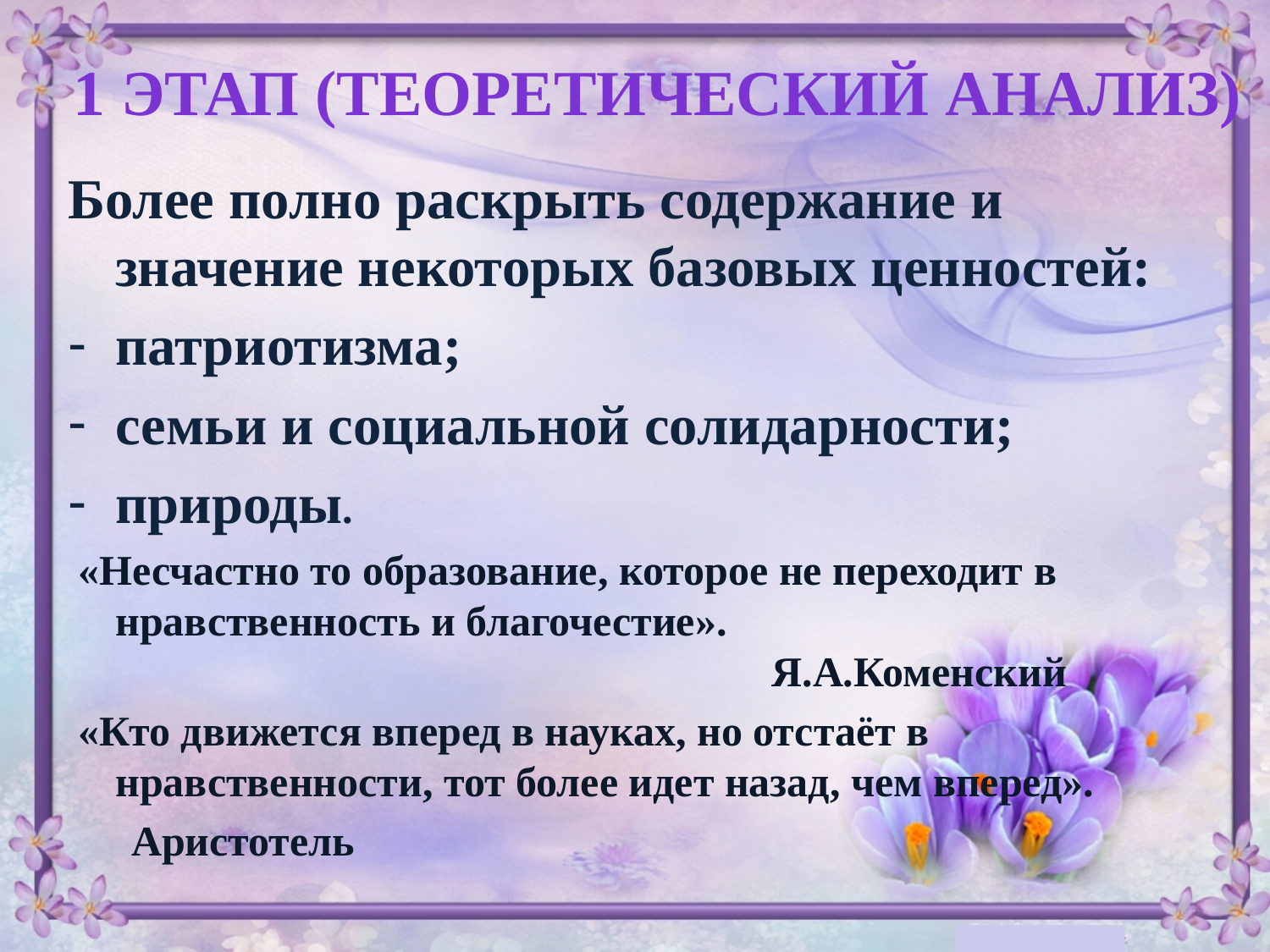

# 1 этап (теоретический анализ)
Более полно раскрыть содержание и значение некоторых базовых ценностей:
патриотизма;
семьи и социальной солидарности;
природы.
 «Несчастно то образование, которое не переходит в нравственность и благочестие».                                                                                                          Я.А.Коменский
 «Кто движется вперед в науках, но отстаёт в нравственности, тот более идет назад, чем вперед».
      Аристотель